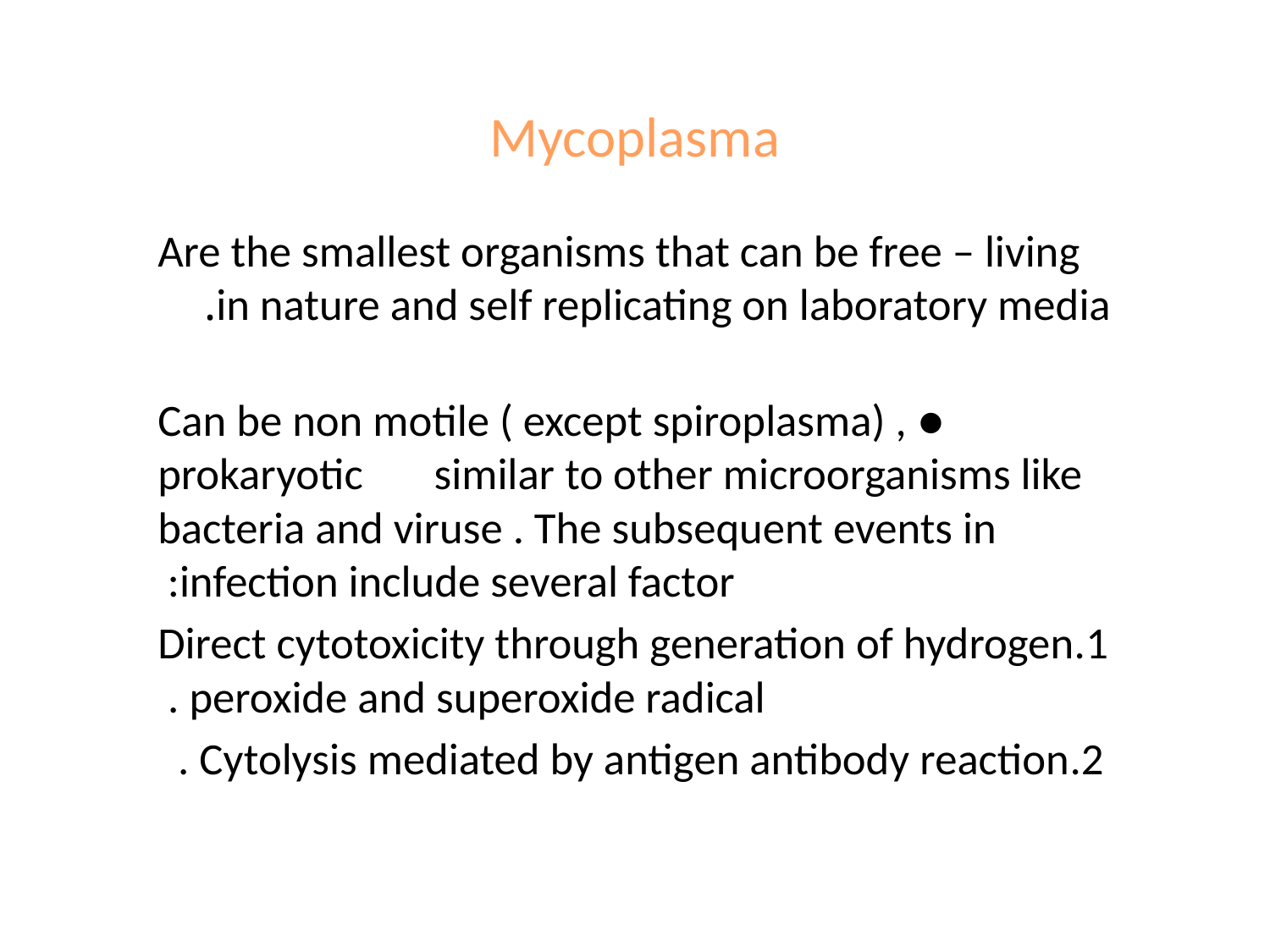

# Mycoplasma
Are the smallest organisms that can be free – living in nature and self replicating on laboratory media.
● Can be non motile ( except spiroplasma) , prokaryotic       similar to other microorganisms like bacteria and viruse . The subsequent events in infection include several factor:
1.Direct cytotoxicity through generation of hydrogen peroxide and superoxide radical .
2.Cytolysis mediated by antigen antibody reaction .